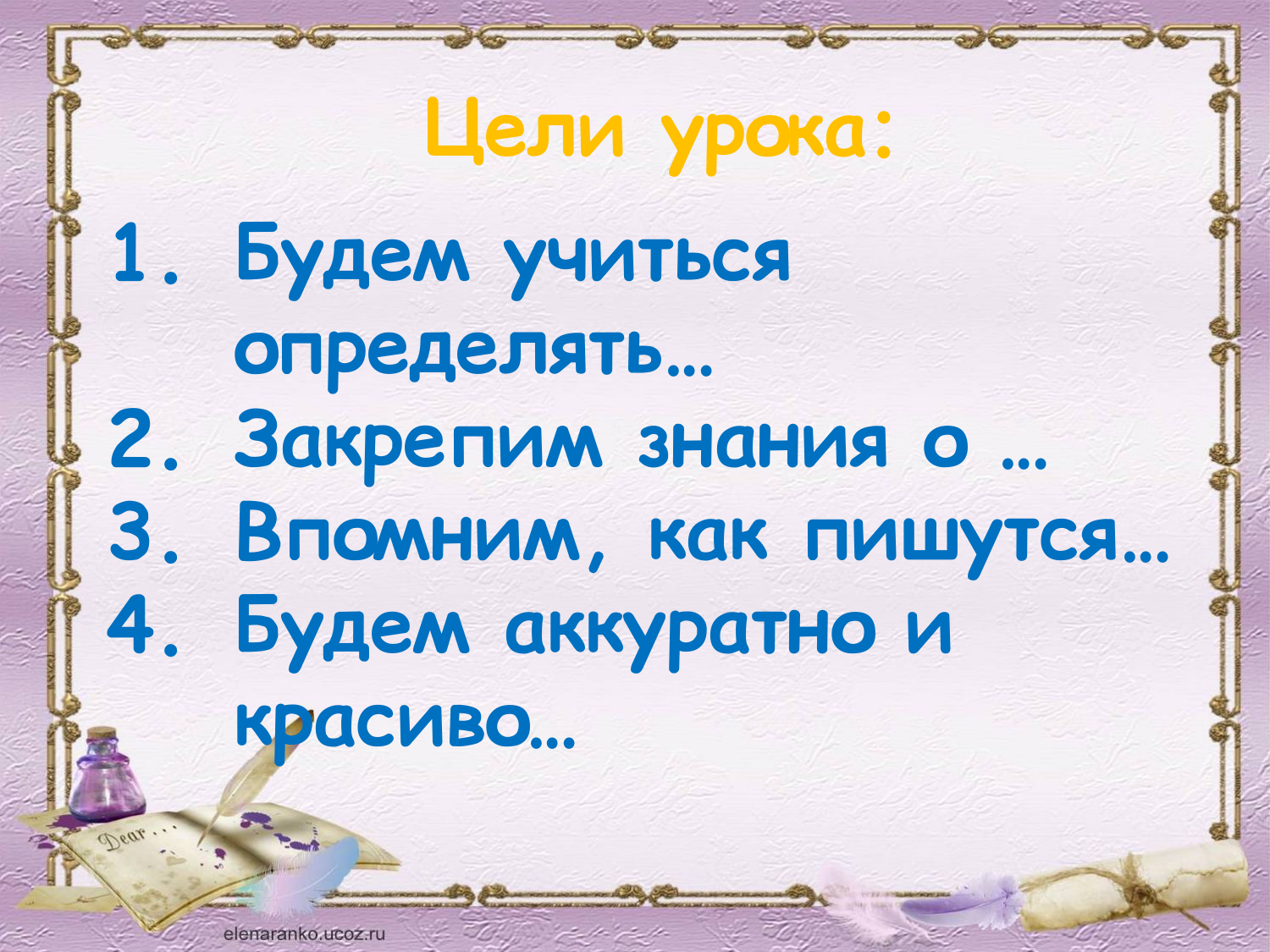

Цели урока:
Будем учиться определять…
Закрепим знания о …
Впомним, как пишутся…
Будем аккуратно и красиво…